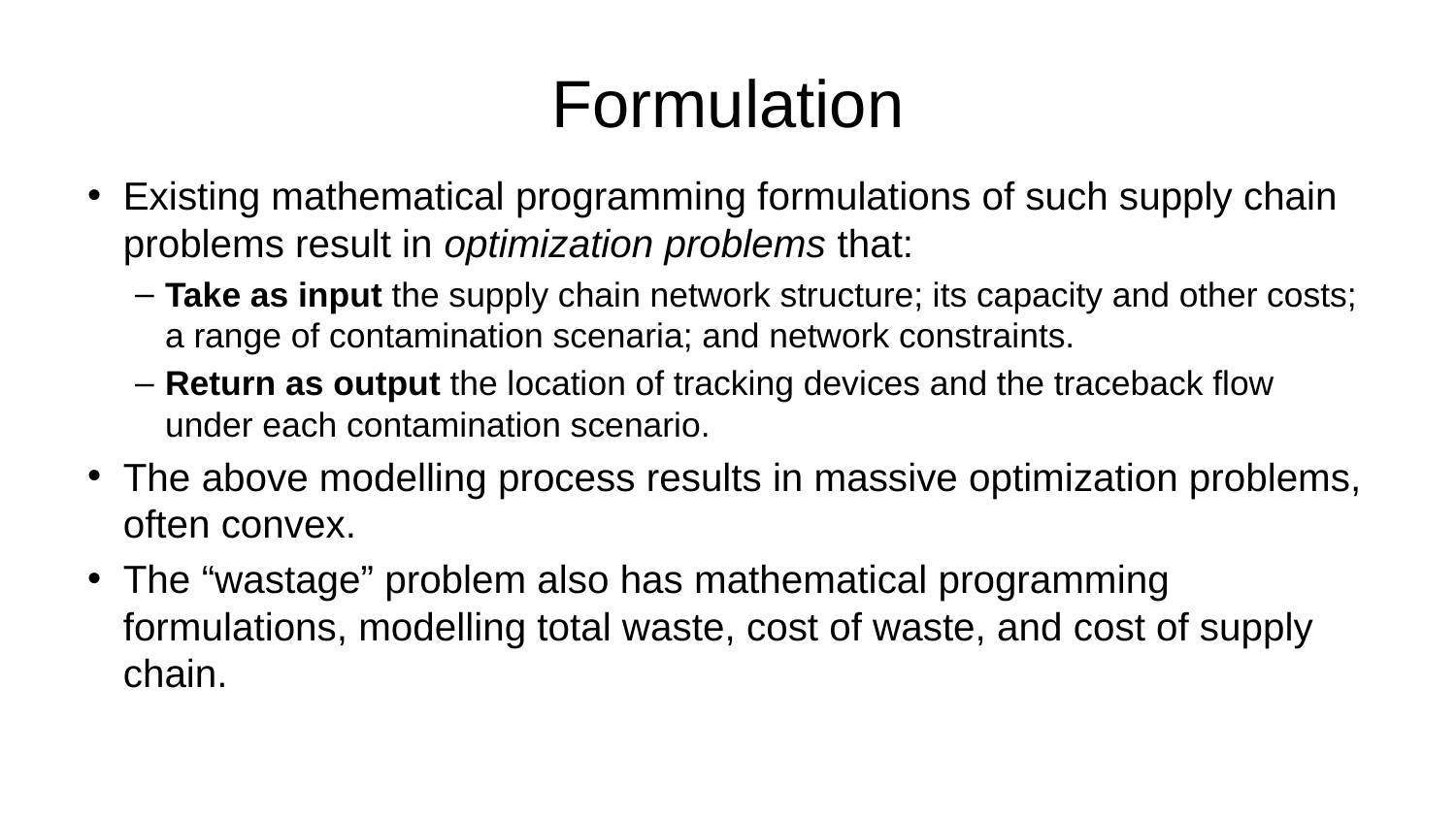

# Formulation
Existing mathematical programming formulations of such supply chain problems result in optimization problems that:
Take as input the supply chain network structure; its capacity and other costs; a range of contamination scenaria; and network constraints.
Return as output the location of tracking devices and the traceback flow under each contamination scenario.
The above modelling process results in massive optimization problems, often convex.
The “wastage” problem also has mathematical programming formulations, modelling total waste, cost of waste, and cost of supply chain.